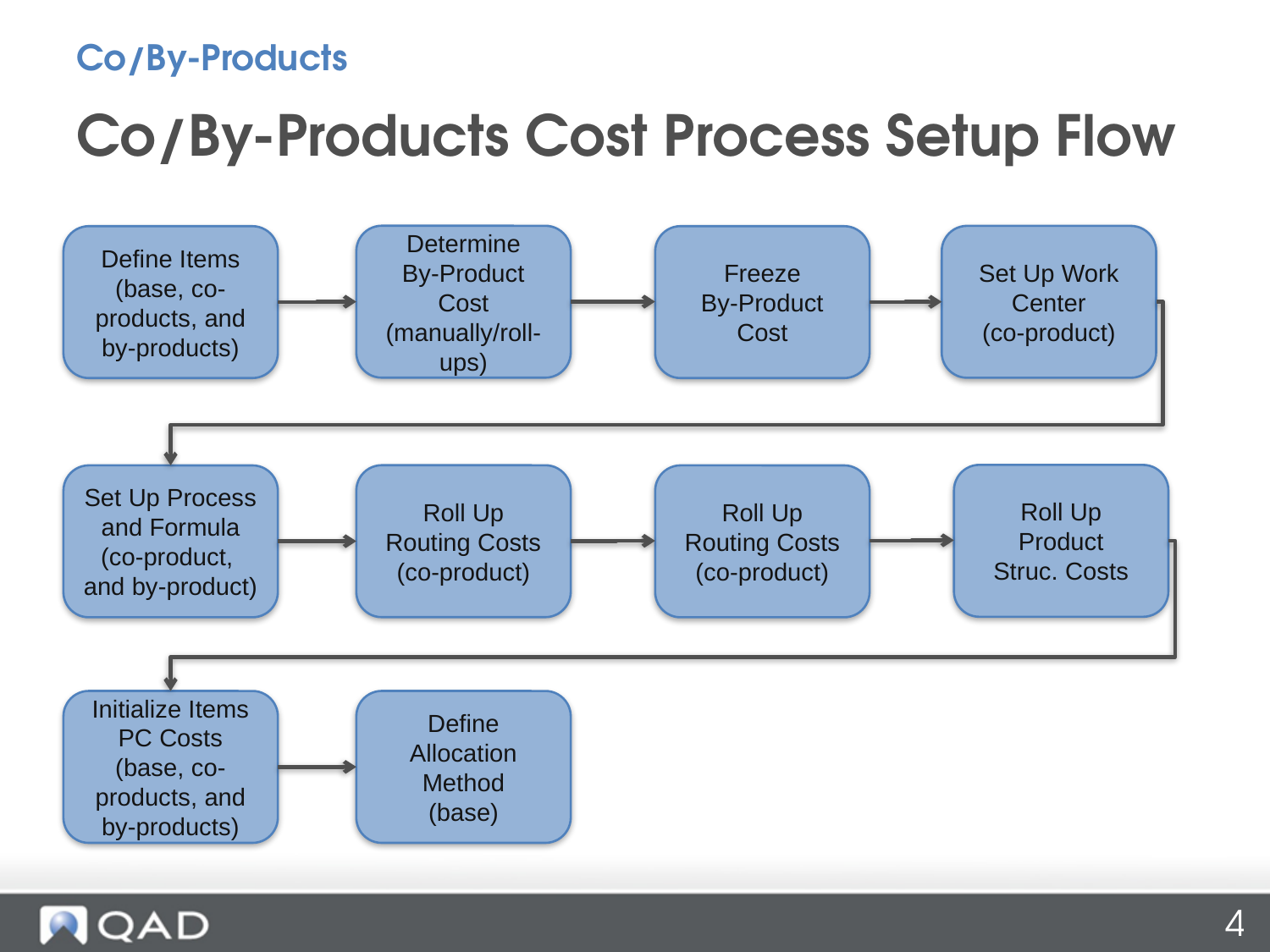

Co/By-Products
# Co/By-Products Cost Process Setup Flow
Determine
By-Product Cost
(manually/roll-ups)
Set Up Work Center
(co-product)
Define Items
(base, co-products, and
by-products)
Freeze
By-Product
Cost
Roll Up
Product
Struc. Costs
Roll Up
Routing Costs
(co-product)
Set Up Process and Formula
(co-product,  and by-product)
Roll Up
Routing Costs
(co-product)
Initialize Items PC Costs
(base, co-products, and
by-products)
Define Allocation Method
(base)
4